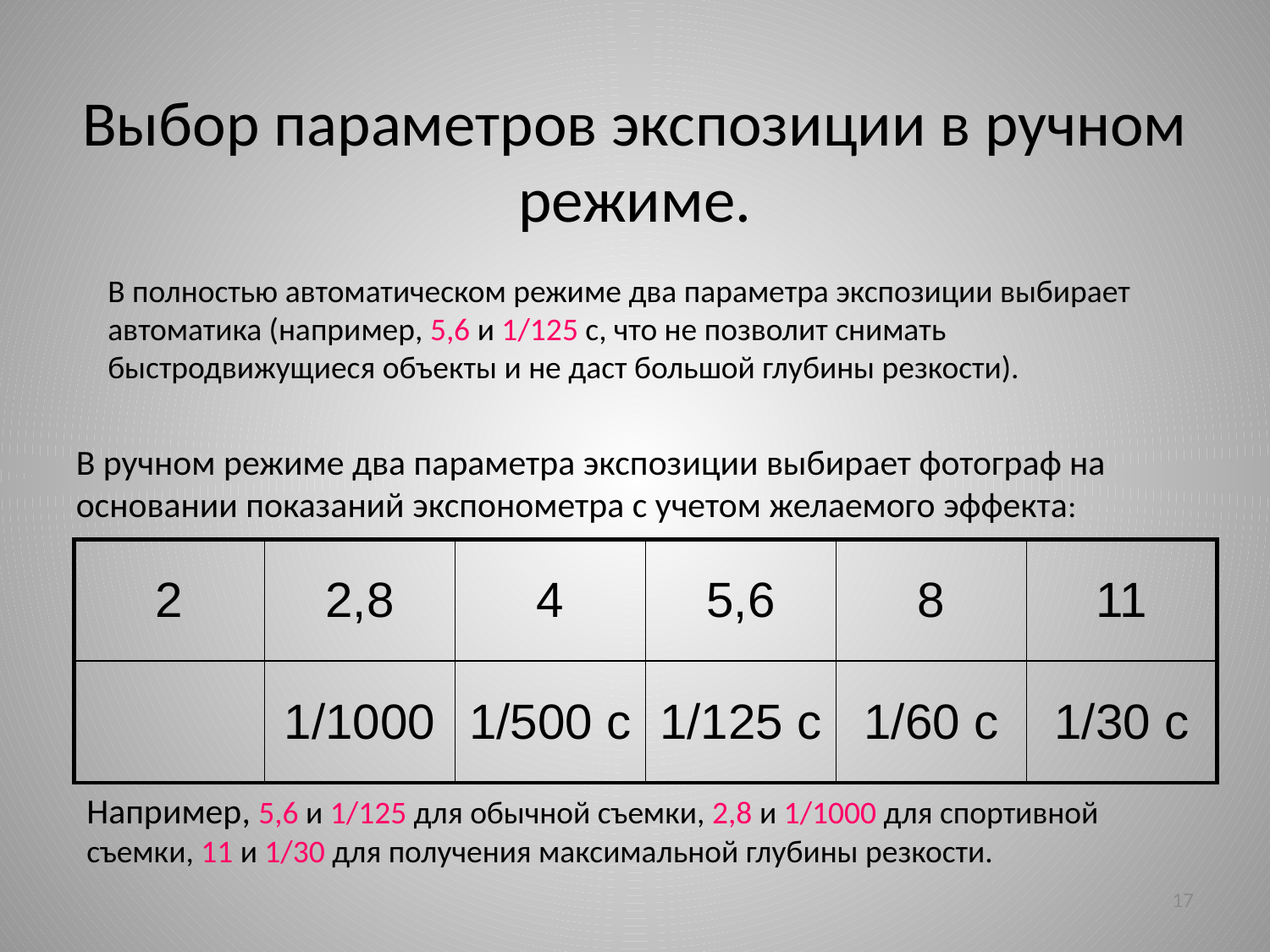

# Выбор параметров экспозиции в ручном режиме.
В полностью автоматическом режиме два параметра экспозиции выбирает автоматика (например, 5,6 и 1/125 с, что не позволит снимать быстродвижущиеся объекты и не даст большой глубины резкости).
В ручном режиме два параметра экспозиции выбирает фотограф на основании показаний экспонометра с учетом желаемого эффекта:
| 2 | 2,8 | 4 | 5,6 | 8 | 11 |
| --- | --- | --- | --- | --- | --- |
|  | 1/1000 | 1/500 с | 1/125 с | 1/60 с | 1/30 с |
Например, 5,6 и 1/125 для обычной съемки, 2,8 и 1/1000 для спортивной съемки, 11 и 1/30 для получения максимальной глубины резкости.
17